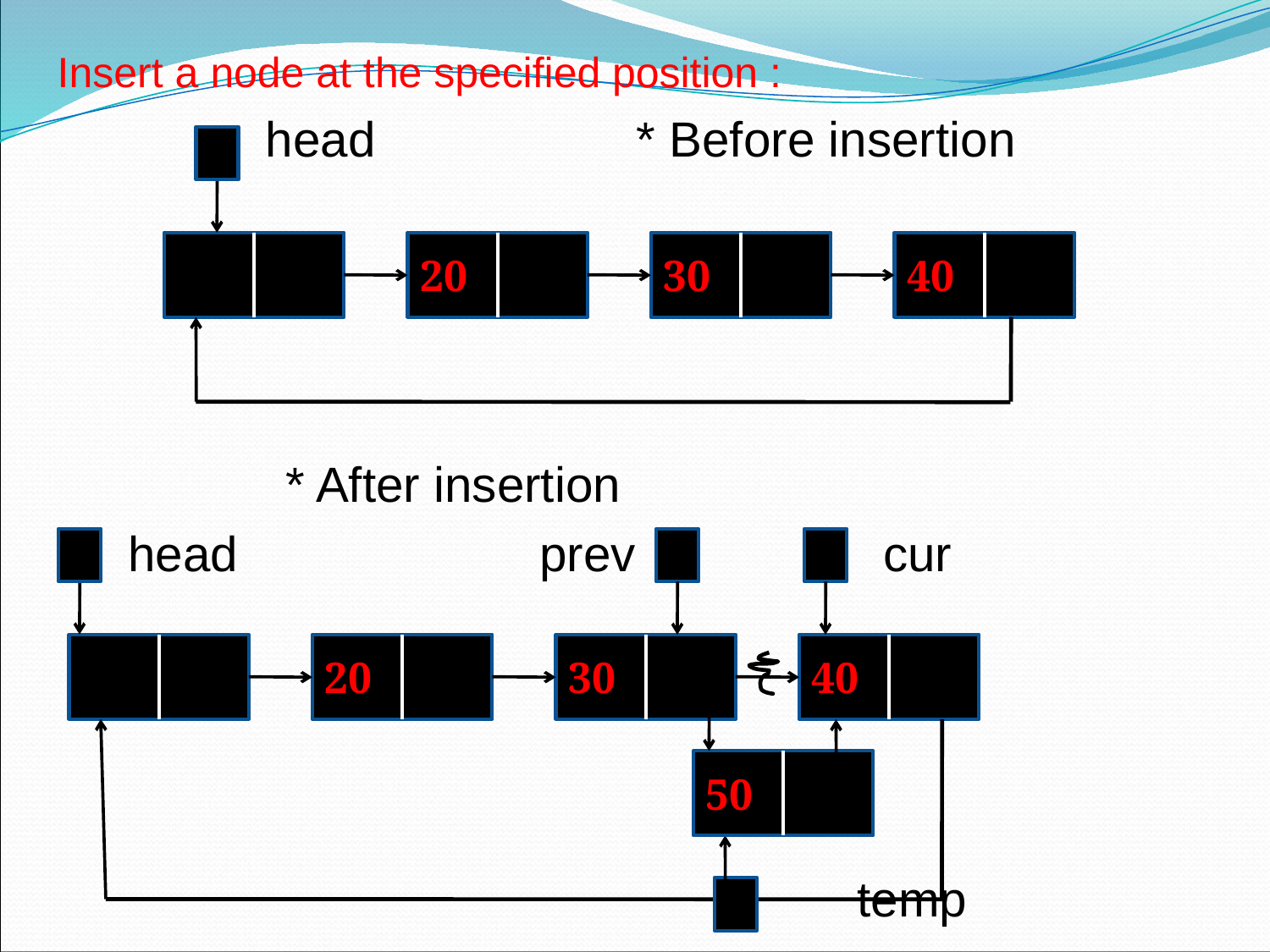

Insert a node at the specified position :
                 head                   * Before insertion

		* After insertion
       head			prev                  cur

                                                            temp

#

20
30
40

20
30
40

50